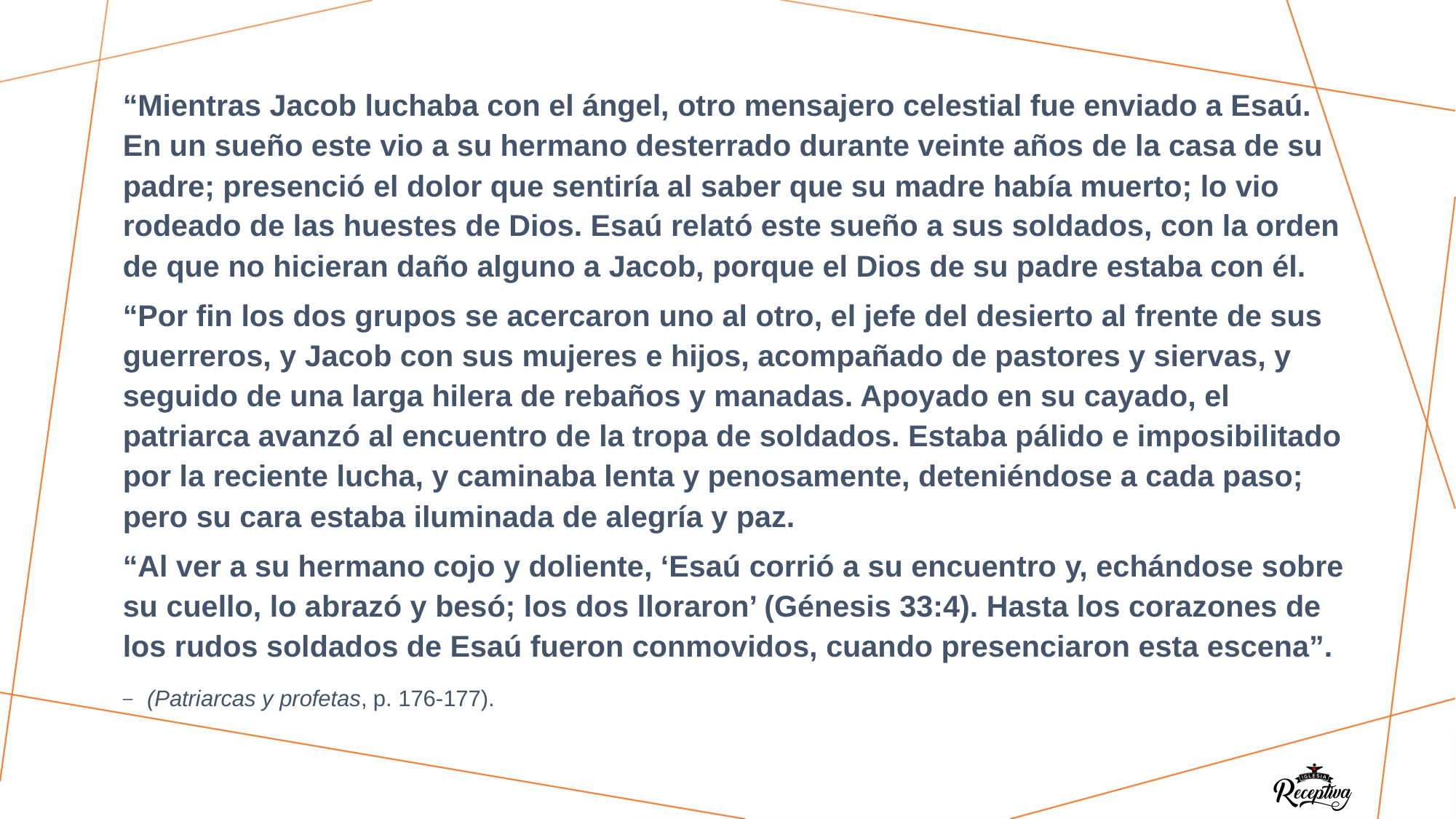

“Mientras Jacob luchaba con el ángel, otro mensajero celestial fue enviado a Esaú. En un sueño este vio a su hermano desterrado durante veinte años de la casa de su padre; presenció el dolor que sentiría al saber que su madre había muerto; lo vio rodeado de las huestes de Dios. Esaú relató este sueño a sus soldados, con la orden de que no hicieran daño alguno a Jacob, porque el Dios de su padre estaba con él.
“Por fin los dos grupos se acercaron uno al otro, el jefe del desierto al frente de sus guerreros, y Jacob con sus mujeres e hijos, acompañado de pastores y siervas, y seguido de una larga hilera de rebaños y manadas. Apoyado en su cayado, el patriarca avanzó al encuentro de la tropa de soldados. Estaba pálido e imposibilitado por la reciente lucha, y caminaba lenta y penosamente, deteniéndose a cada paso; pero su cara estaba iluminada de alegría y paz.
“Al ver a su hermano cojo y doliente, ‘Esaú corrió a su encuentro y, echándose sobre su cuello, lo abrazó y besó; los dos lloraron’ (Génesis 33:4). Hasta los corazones de los rudos soldados de Esaú fueron conmovidos, cuando presenciaron esta escena”.
(Patriarcas y profetas, p. 176-177).